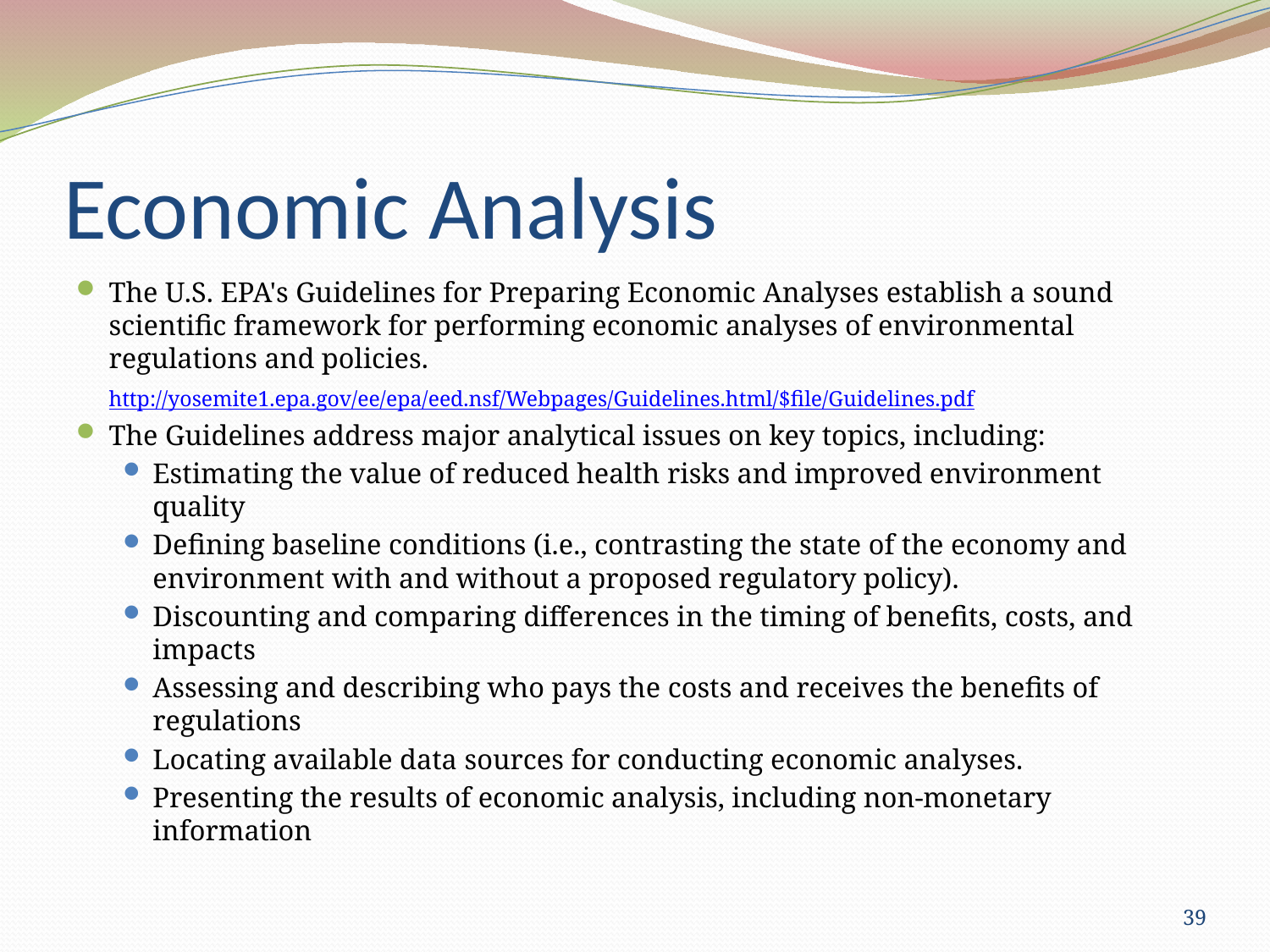

# Economic Analysis
The U.S. EPA's Guidelines for Preparing Economic Analyses establish a sound scientific framework for performing economic analyses of environmental regulations and policies.
	http://yosemite1.epa.gov/ee/epa/eed.nsf/Webpages/Guidelines.html/$file/Guidelines.pdf
The Guidelines address major analytical issues on key topics, including:
Estimating the value of reduced health risks and improved environment quality
Defining baseline conditions (i.e., contrasting the state of the economy and environment with and without a proposed regulatory policy).
Discounting and comparing differences in the timing of benefits, costs, and impacts
Assessing and describing who pays the costs and receives the benefits of regulations
Locating available data sources for conducting economic analyses.
Presenting the results of economic analysis, including non-monetary information
39